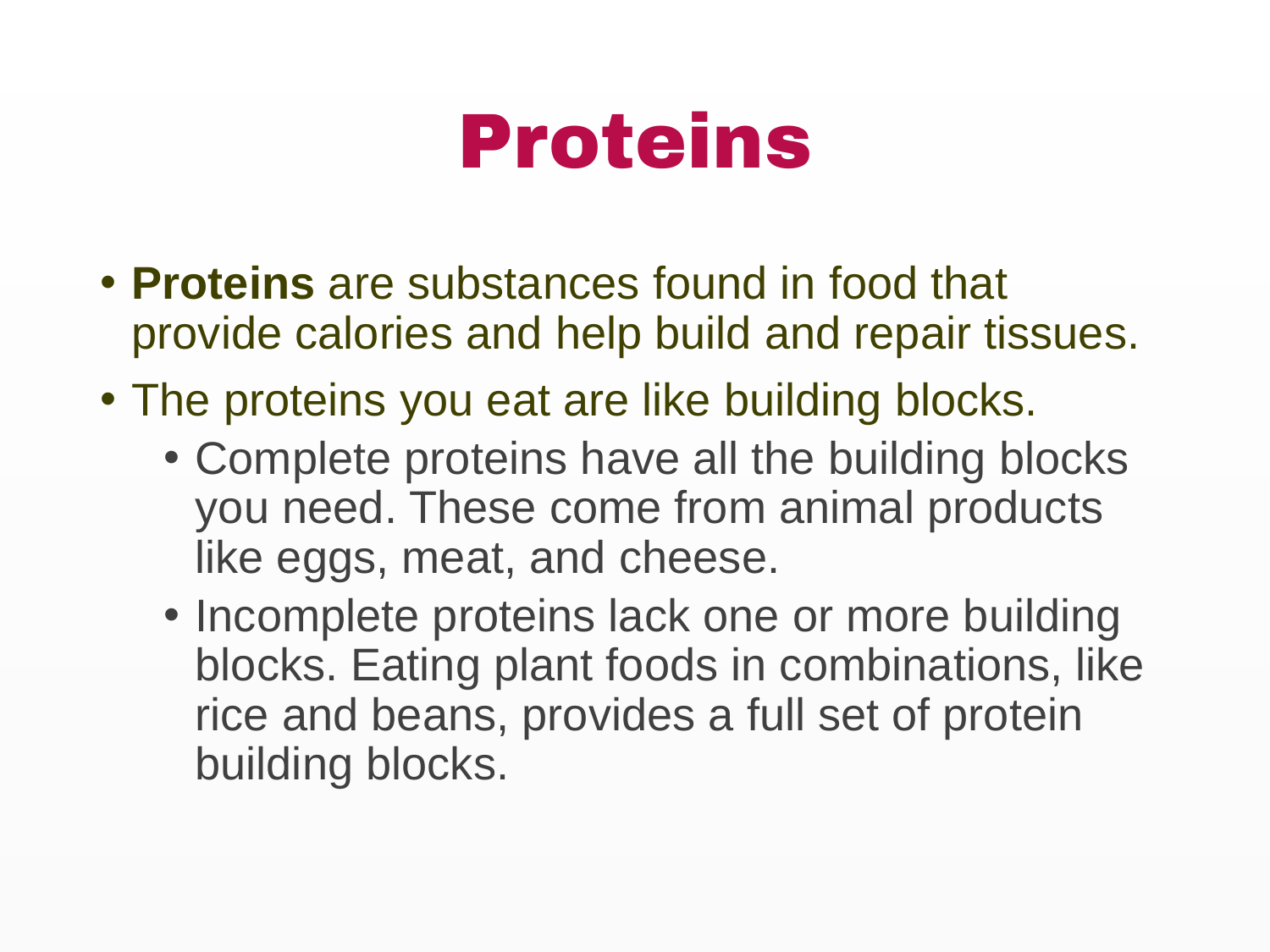

# Proteins
Proteins are substances found in food that provide calories and help build and repair tissues.
The proteins you eat are like building blocks.
Complete proteins have all the building blocks you need. These come from animal products like eggs, meat, and cheese.
Incomplete proteins lack one or more building blocks. Eating plant foods in combinations, like rice and beans, provides a full set of protein building blocks.